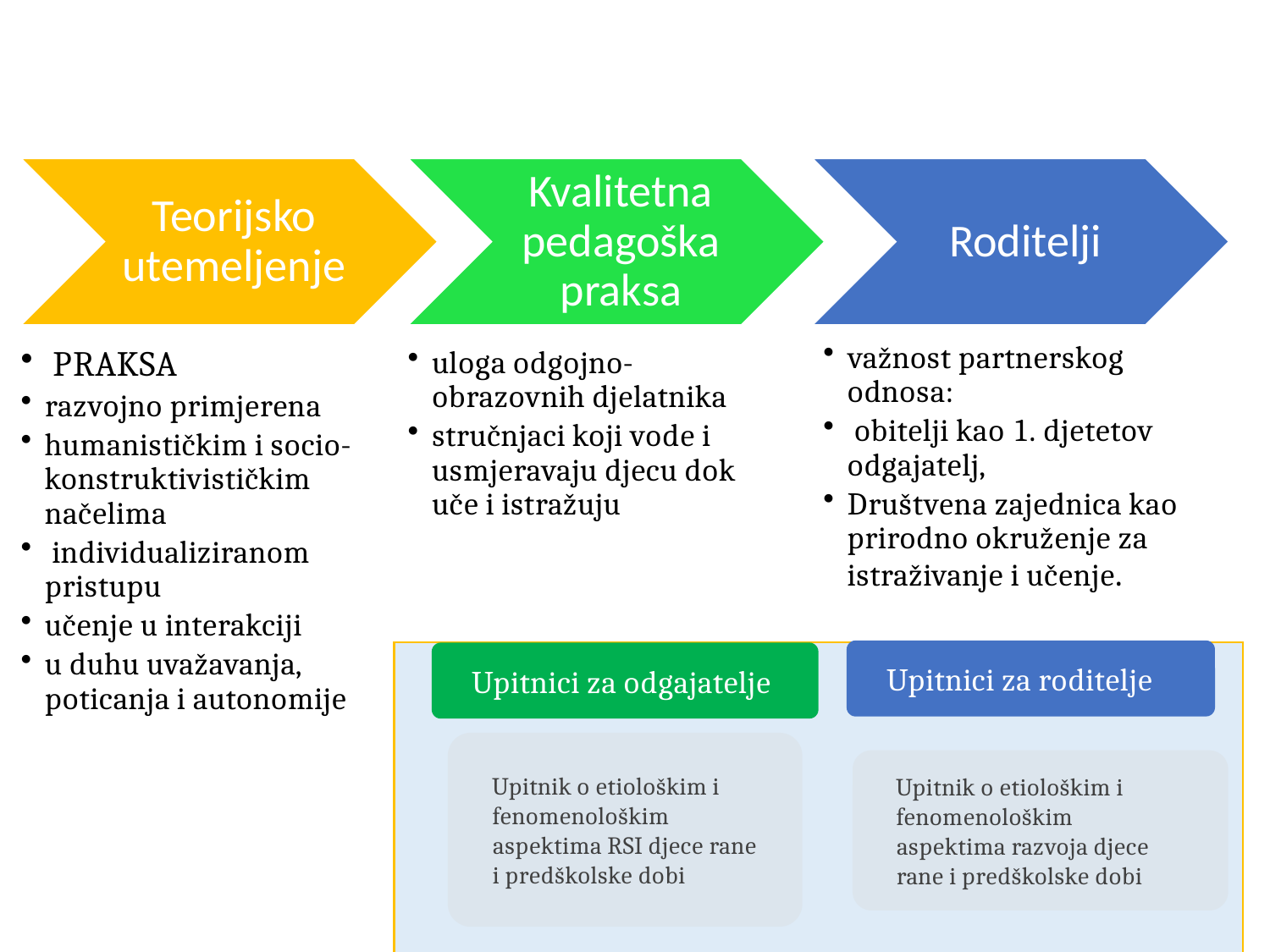

Teorijsko utemeljenje
PRAKSA
razvojno primjerena
humanističkim i socio-konstruktivističkim načelima
 individualiziranom pristupu
učenje u interakciji
u duhu uvažavanja, poticanja i autonomije
Kvalitetna pedagoška praksa
uloga odgojno-obrazovnih djelatnika
stručnjaci koji vode i usmjeravaju djecu dok uče i istražuju
Roditelji
važnost partnerskog odnosa:
 obitelji kao 1. djetetov odgajatelj,
Društvena zajednica kao prirodno okruženje za istraživanje i učenje.

Upitnici za roditelje

Upitnici za odgajatelje
Upitnik o etiološkim i fenomenološkim aspektima RSI djece rane i predškolske dobi
Upitnik o etiološkim i fenomenološkim aspektima razvoja djece rane i predškolske dobi